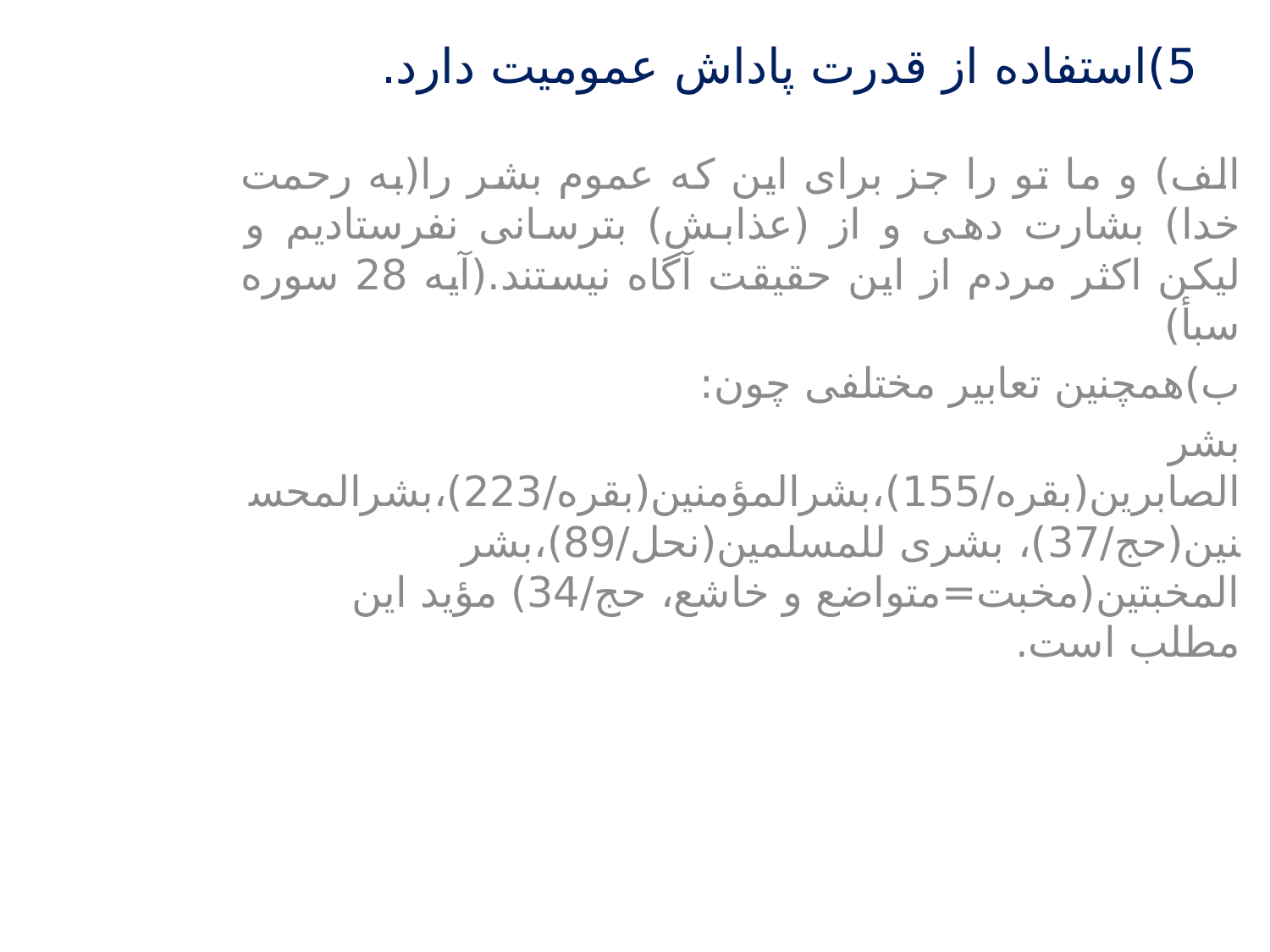

# 5)استفاده از قدرت پاداش عمومیت دارد.
الف) و ما تو را جز برای این که عموم بشر را(به رحمت خدا) بشارت دهی و از (عذابش) بترسانی نفرستادیم و لیکن اکثر مردم از این حقیقت آگاه نیستند.(آیه 28 سوره سبأ)
ب)همچنین تعابیر مختلفی چون:
بشر الصابرین(بقره/155)،بشرالمؤمنین(بقره/223)،بشرالمحسنین(حج/37)، بشری للمسلمین(نحل/89)،بشر المخبتین(مخبت=متواضع و خاشع، حج/34) مؤید این مطلب است.